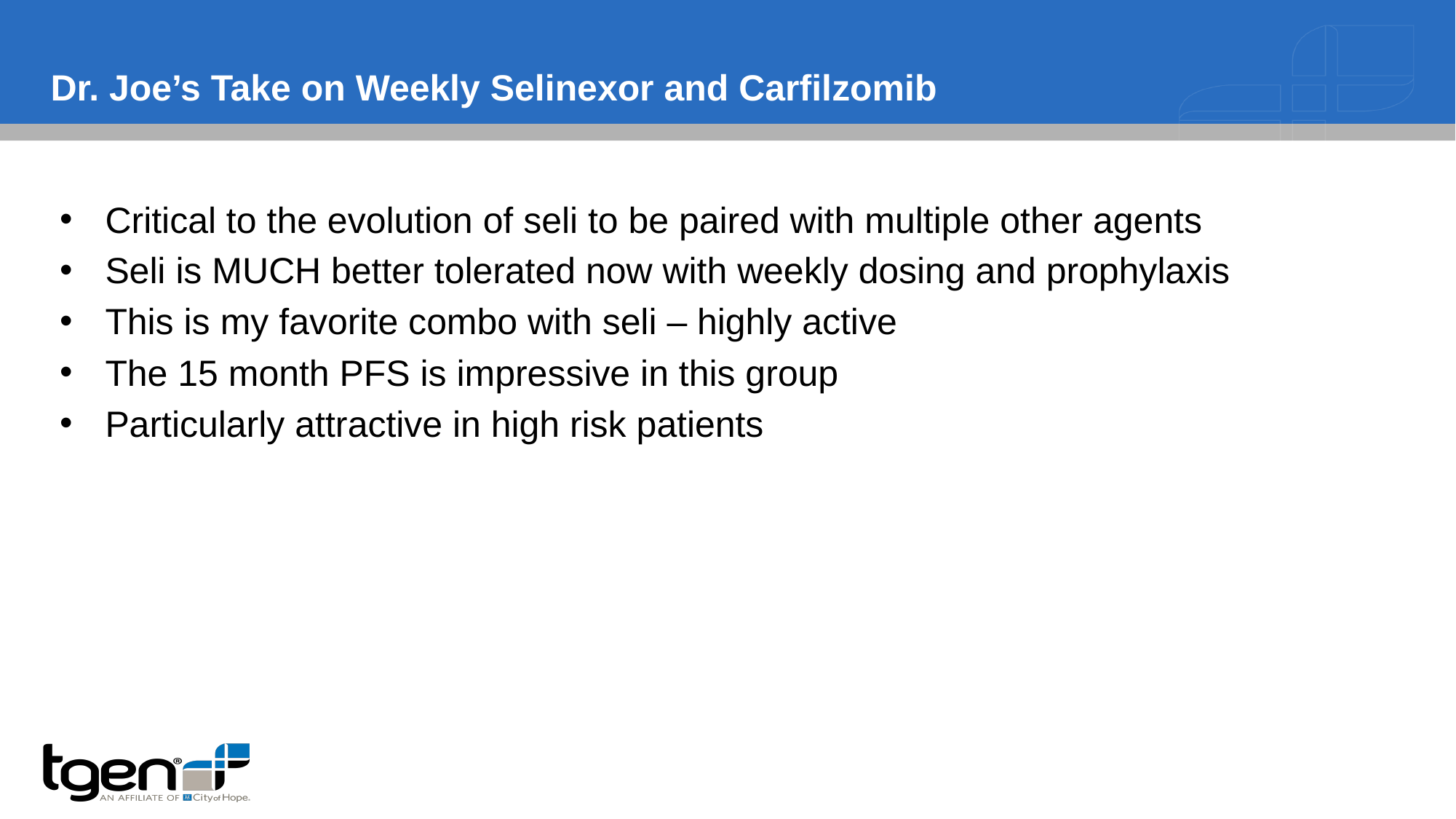

# Dr. Joe’s Take on Weekly Selinexor and Carfilzomib
Critical to the evolution of seli to be paired with multiple other agents
Seli is MUCH better tolerated now with weekly dosing and prophylaxis
This is my favorite combo with seli – highly active
The 15 month PFS is impressive in this group
Particularly attractive in high risk patients